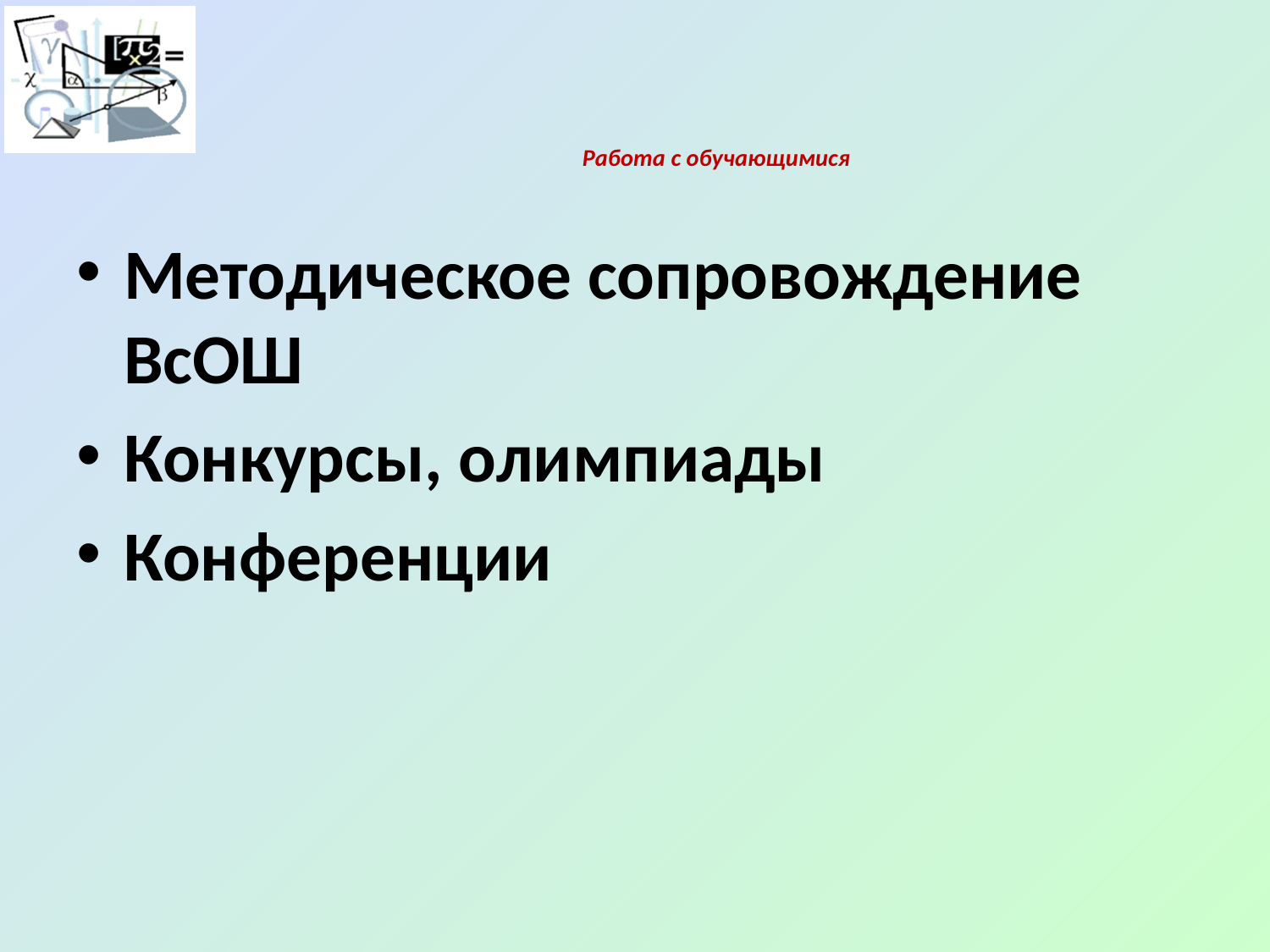

# Работа с обучающимися
Методическое сопровождение ВсОШ
Конкурсы, олимпиады
Конференции